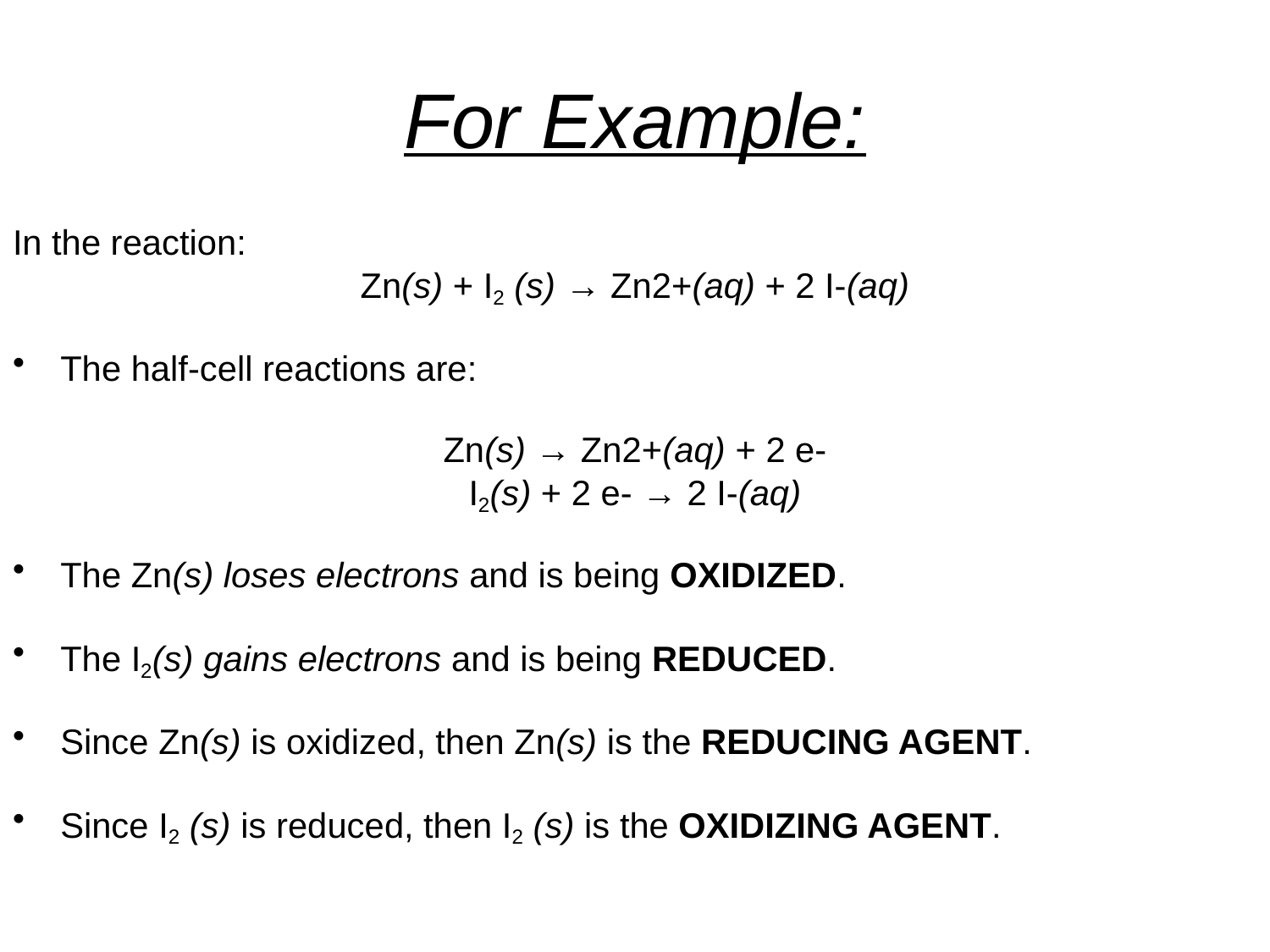

# For Example:
In the reaction:
Zn(s) + I2 (s) → Zn2+(aq) + 2 I-(aq)

The half-cell reactions are:

Zn(s) → Zn2+(aq) + 2 e-
I2(s) + 2 e- → 2 I-(aq)

The Zn(s) loses electrons and is being OXIDIZED.

The I2(s) gains electrons and is being REDUCED.

Since Zn(s) is oxidized, then Zn(s) is the REDUCING AGENT.

Since I2 (s) is reduced, then I2 (s) is the OXIDIZING AGENT.